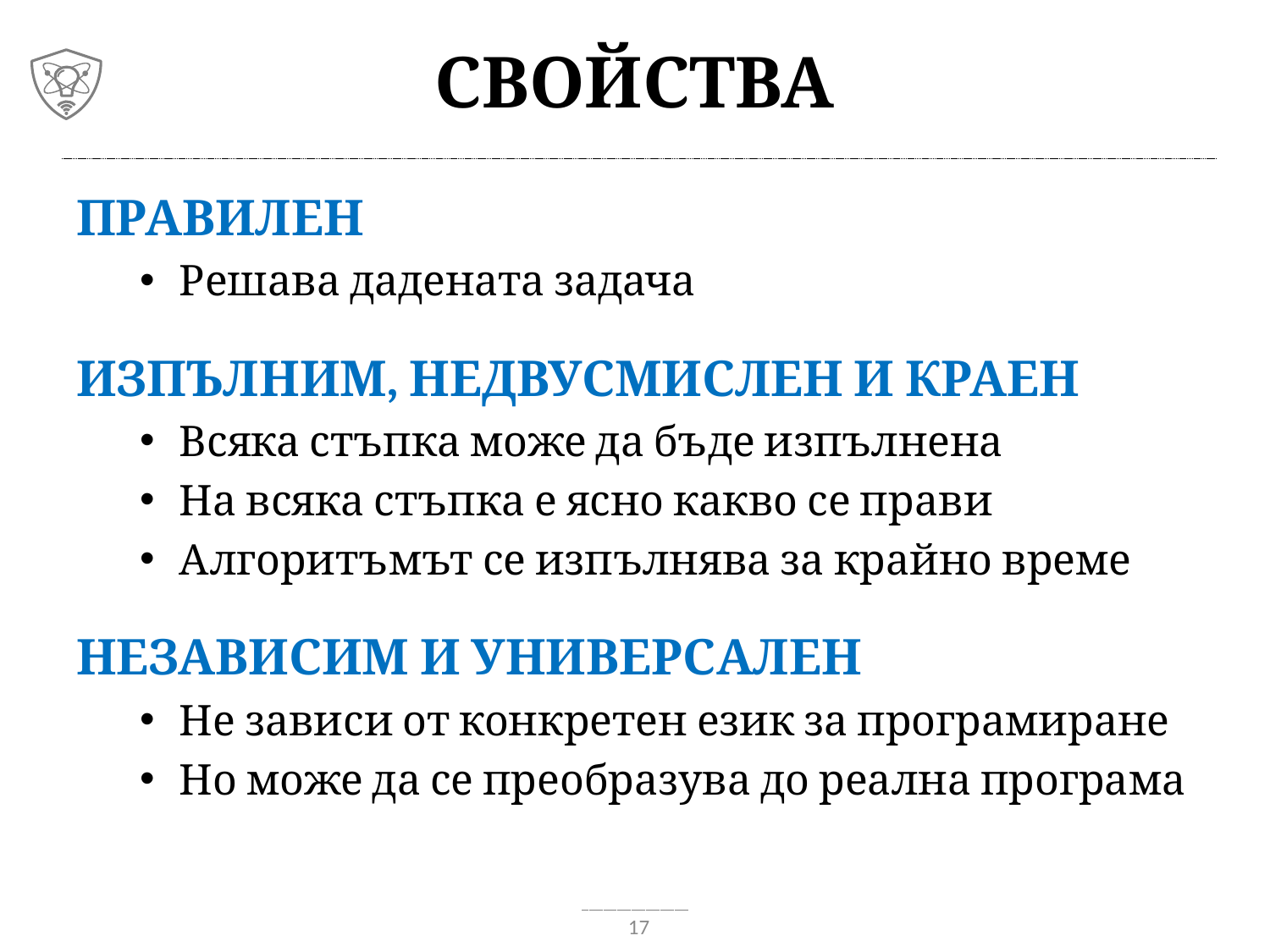

# Свойства
Правилен
Решава дадената задача
Изпълним, недвусмислен и краен
Всяка стъпка може да бъде изпълнена
На всяка стъпка е ясно какво се прави
Алгоритъмът се изпълнява за крайно време
Независим и универсален
Не зависи от конкретен език за програмиране
Но може да се преобразува до реална програма

17